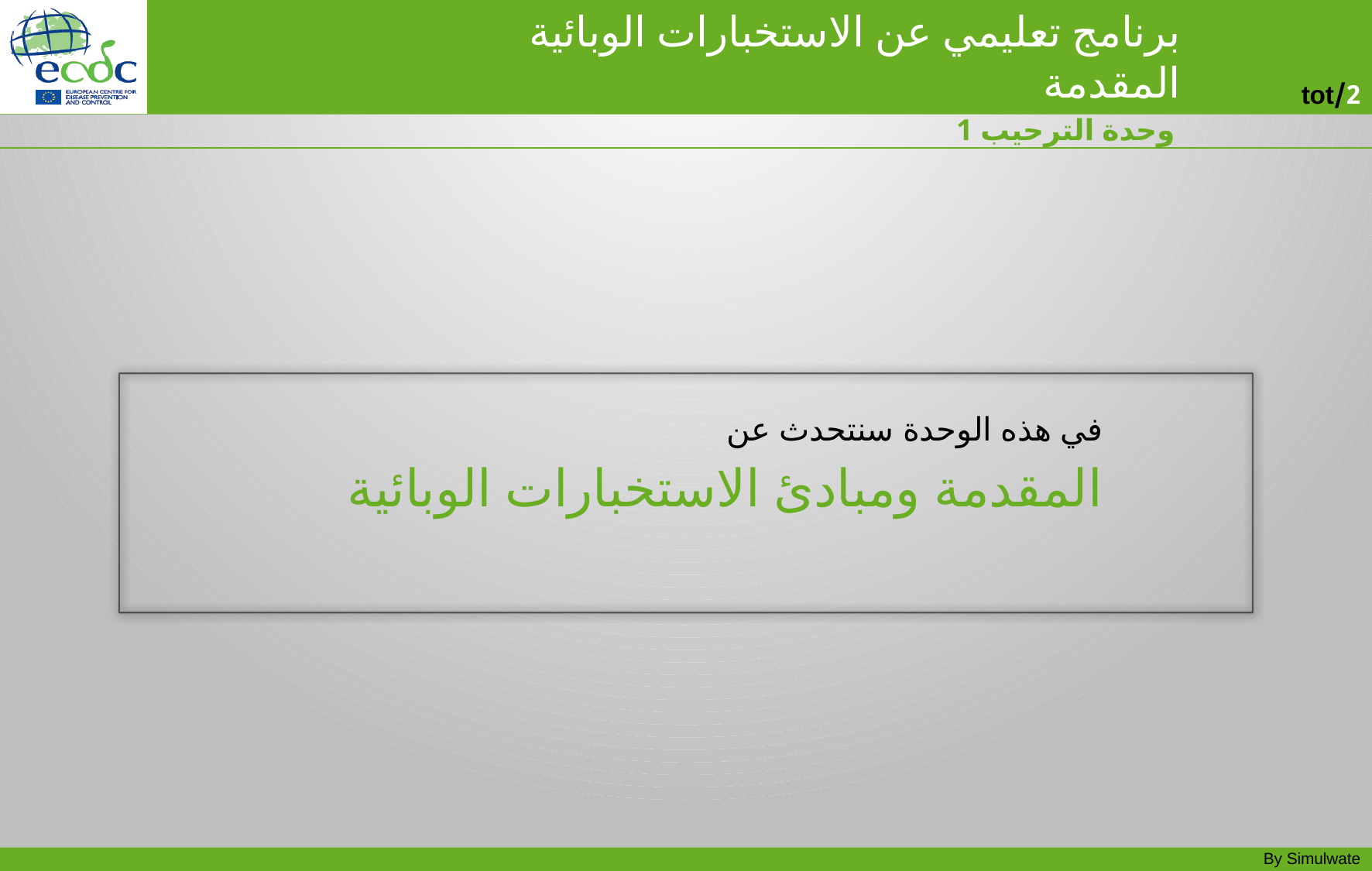

وحدة الترحيب 1

في هذه الوحدة سنتحدث عن
المقدمة ومبادئ الاستخبارات الوبائية